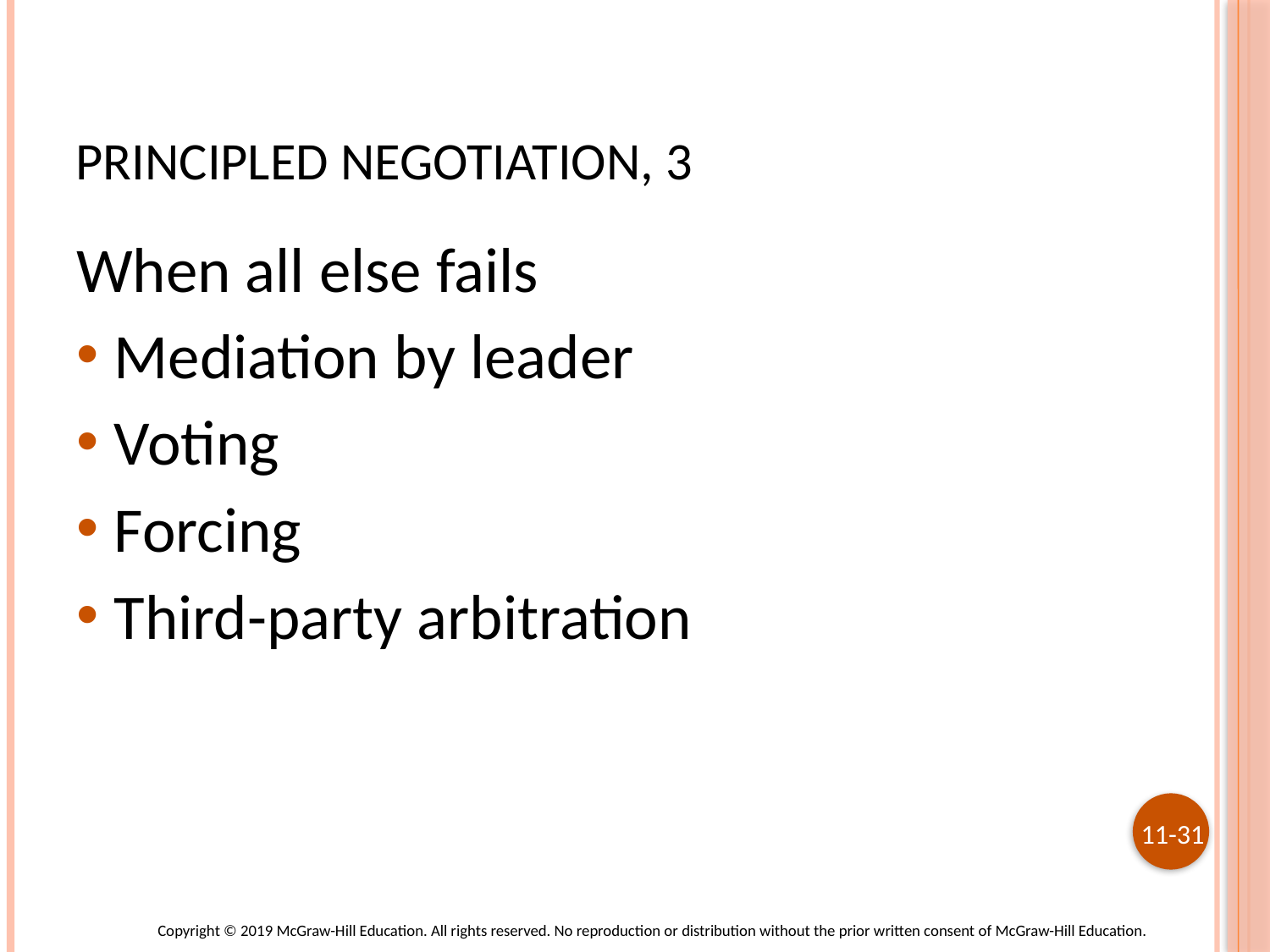

# Principled Negotiation, 3
When all else fails
Mediation by leader
Voting
Forcing
Third-party arbitration